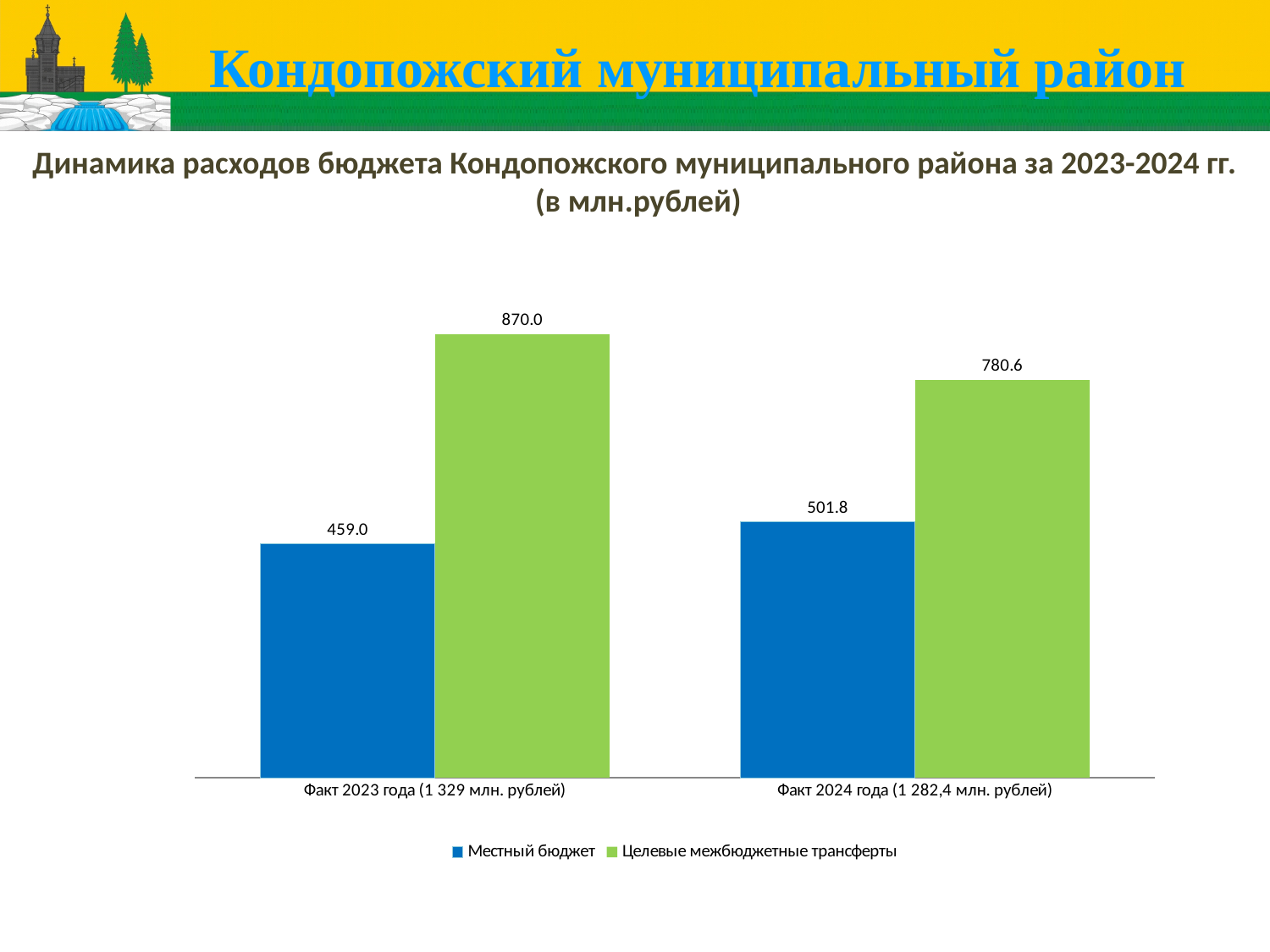

Кондопожский муниципальный район
Динамика расходов бюджета Кондопожского муниципального района за 2023-2024 гг.
 (в млн.рублей)

### Chart

| Category | Местный бюджет | Целевые межбюджетные трансферты |
|---|---|---|
| Факт 2023 года (1 329 млн. рублей)
 | 459.0 | 870.0 |
| Факт 2024 года (1 282,4 млн. рублей)
 | 501.8 | 780.6 |